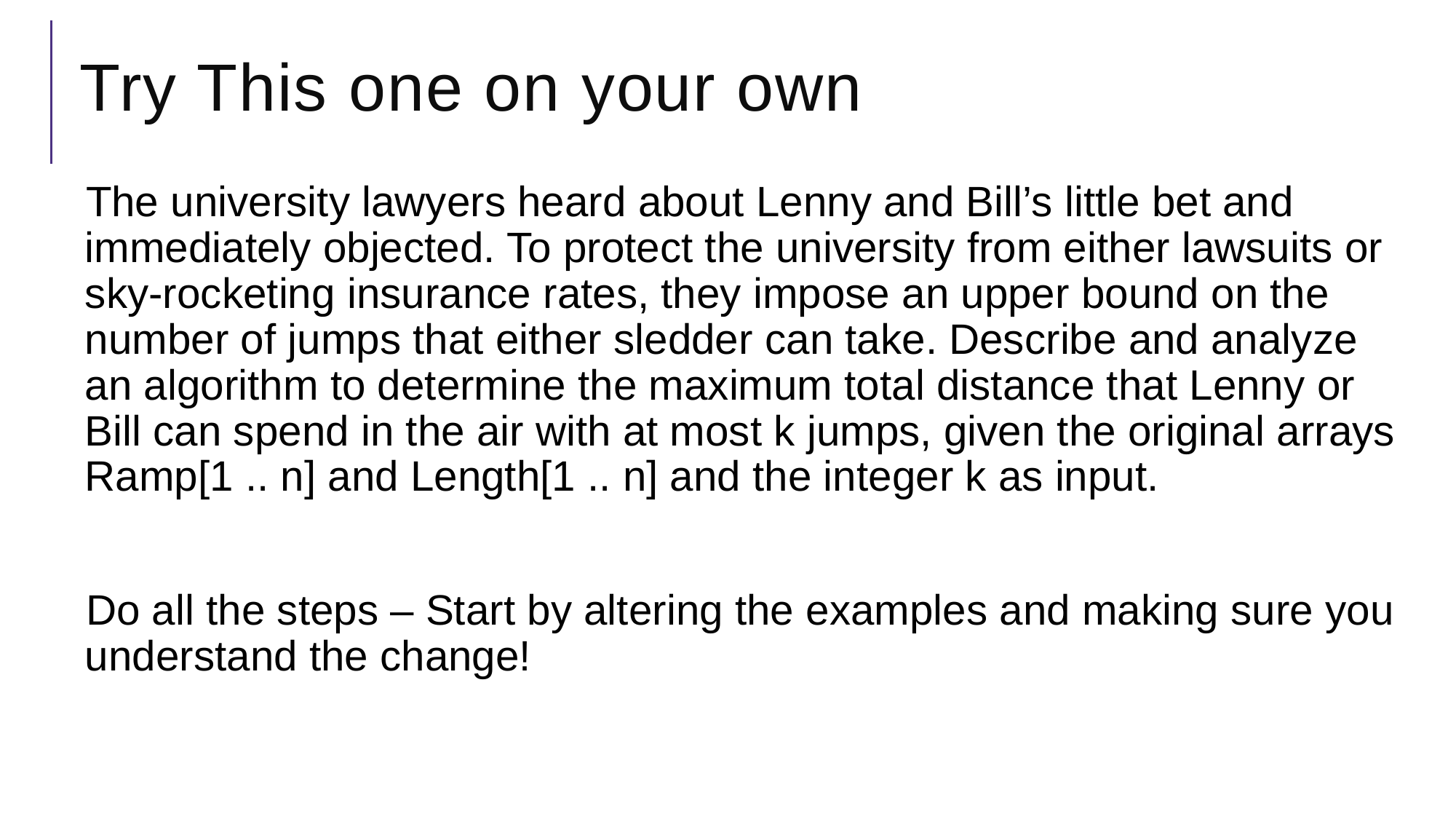

# Try This one on your own
The university lawyers heard about Lenny and Bill’s little bet and immediately objected. To protect the university from either lawsuits or sky-rocketing insurance rates, they impose an upper bound on the number of jumps that either sledder can take. Describe and analyze an algorithm to determine the maximum total distance that Lenny or Bill can spend in the air with at most k jumps, given the original arrays Ramp[1 .. n] and Length[1 .. n] and the integer k as input.

Do all the steps – Start by altering the examples and making sure you understand the change!